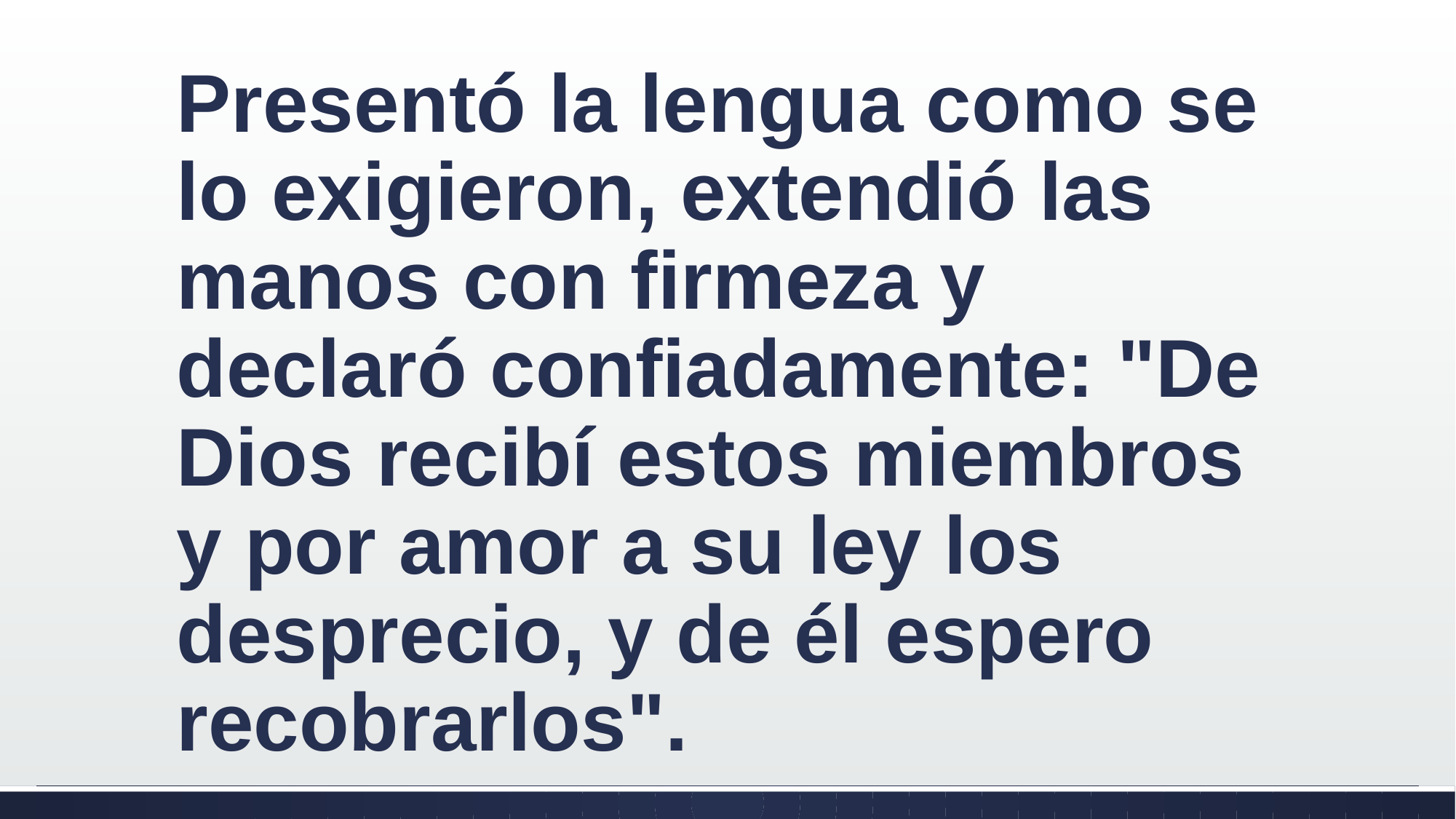

#
Presentó la lengua como se lo exigieron, extendió las manos con firmeza y declaró confiadamente: "De Dios recibí estos miembros y por amor a su ley los desprecio, y de él espero recobrarlos".